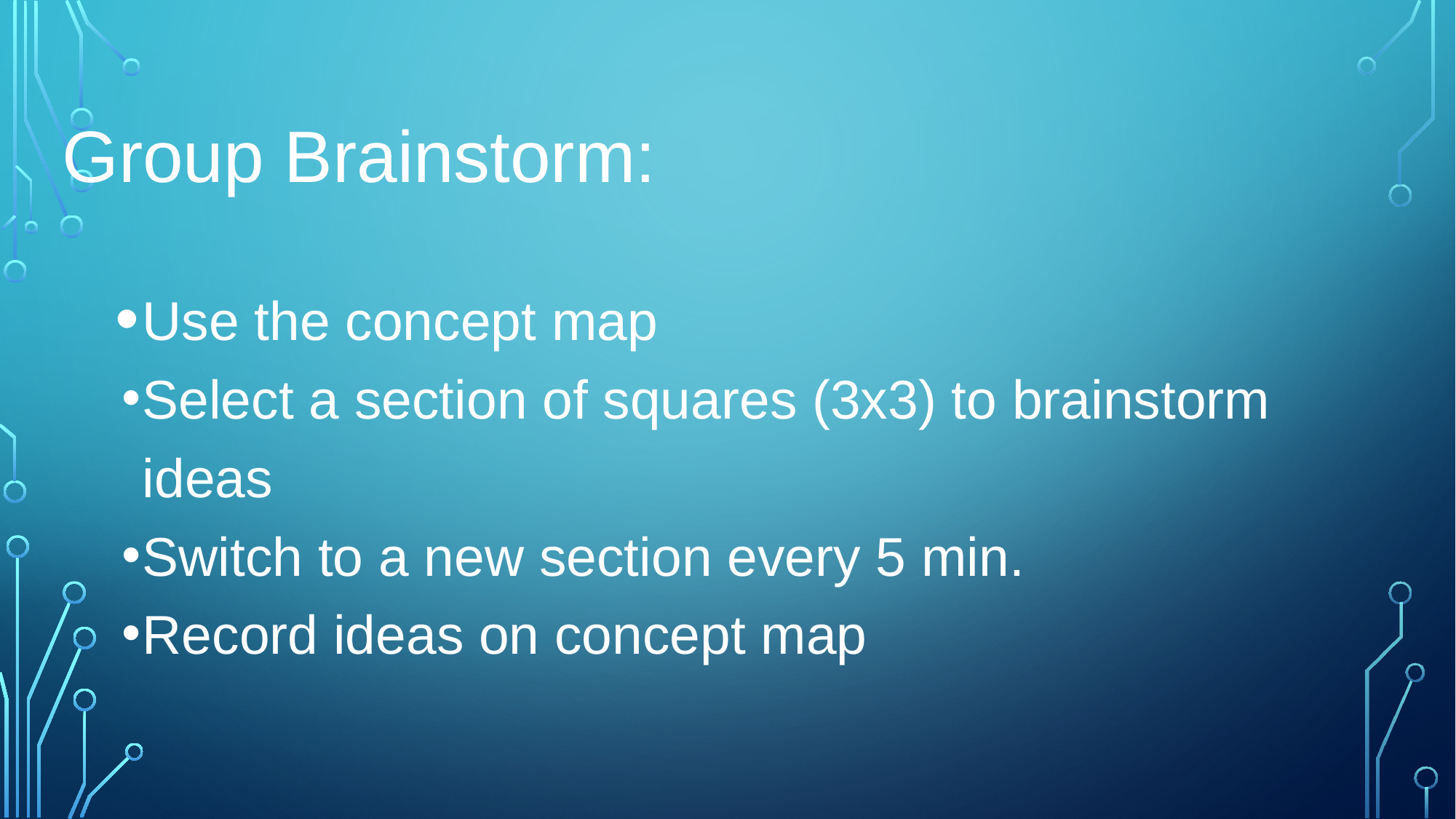

# Group Brainstorm:
Use the concept map
Select a section of squares (3x3) to brainstorm ideas
Switch to a new section every 5 min.
Record ideas on concept map